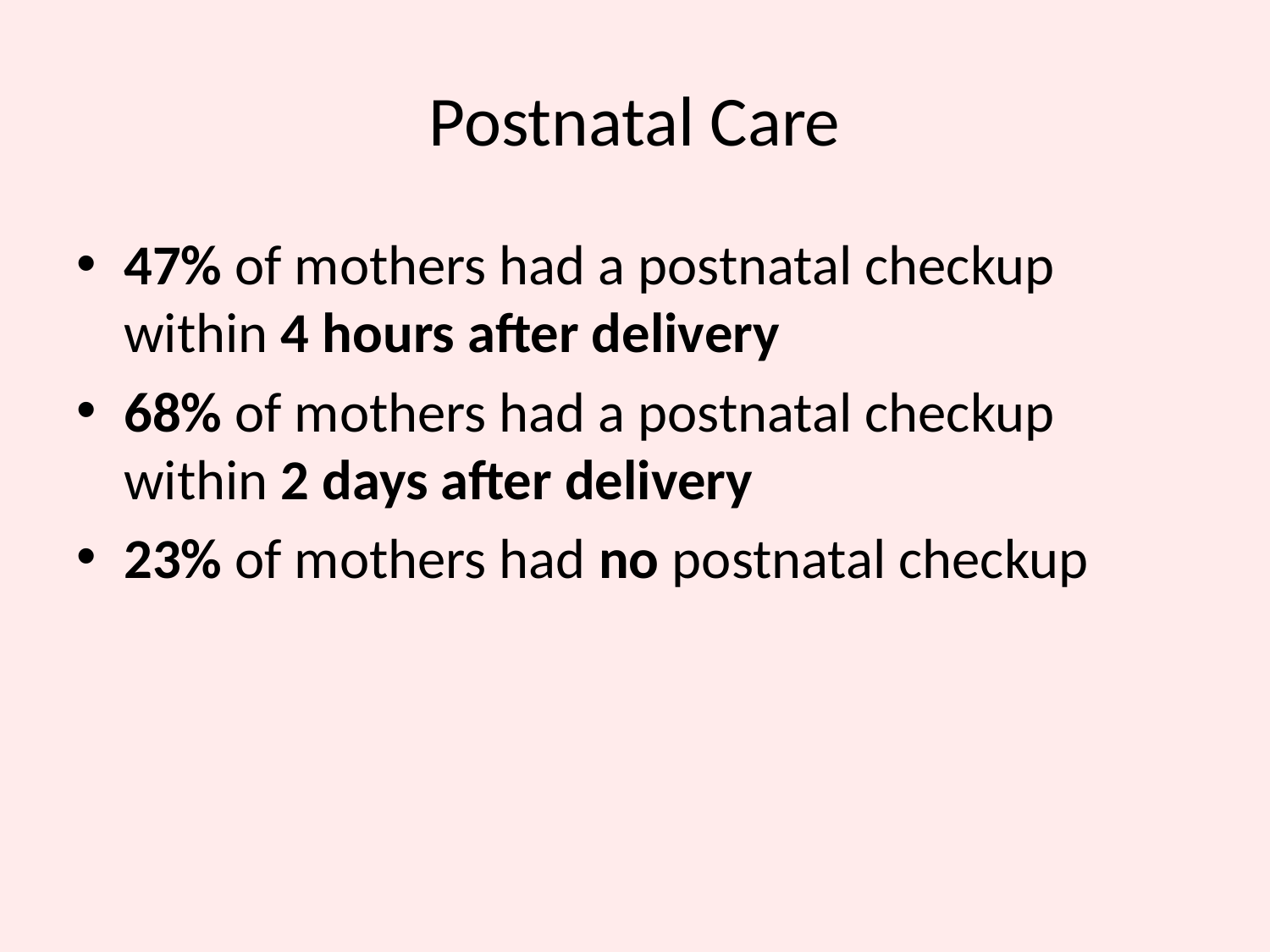

# Postnatal Care
47% of mothers had a postnatal checkup within 4 hours after delivery
68% of mothers had a postnatal checkup within 2 days after delivery
23% of mothers had no postnatal checkup